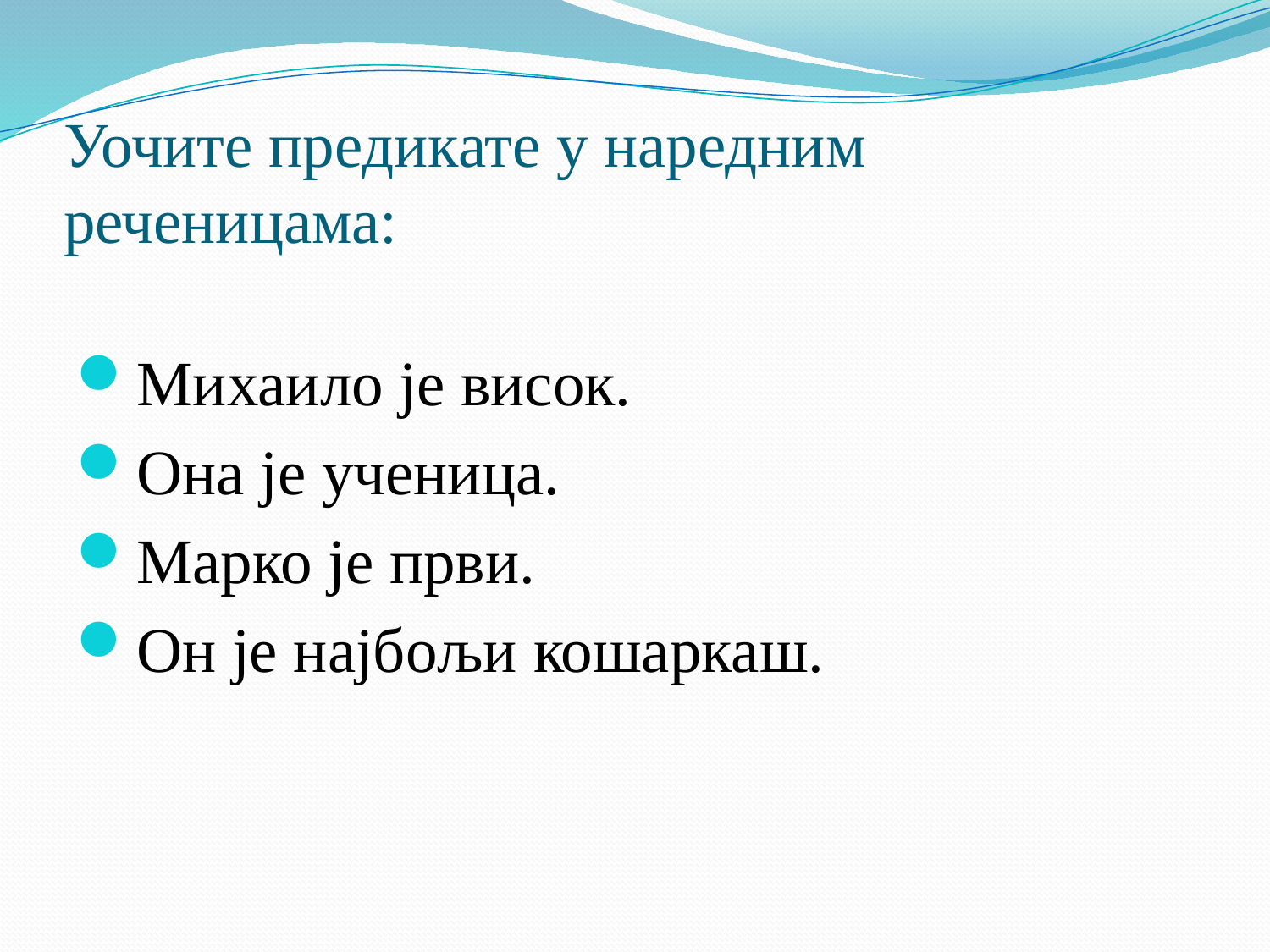

# Уочите предикате у наредним реченицама:

Михаило је висок.
Она је ученица.
Марко је први.
Он је најбољи кошаркаш.